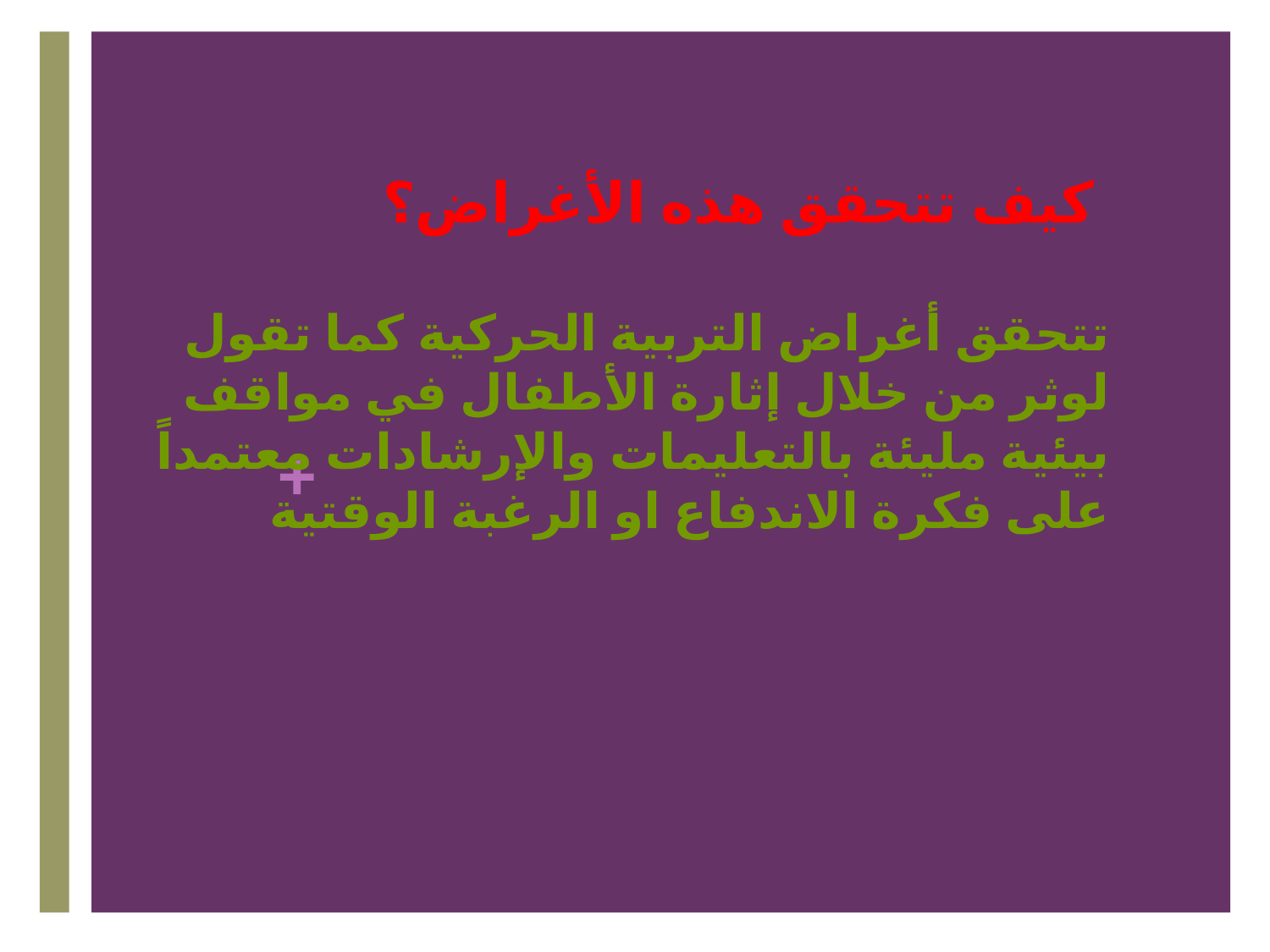

كيف تتحقق هذه الأغراض؟

تتحقق أغراض التربية الحركية كما تقول لوثر من خلال إثارة الأطفال في مواقف بيئية مليئة بالتعليمات والإرشادات معتمداً على فكرة الاندفاع او الرغبة الوقتية
#